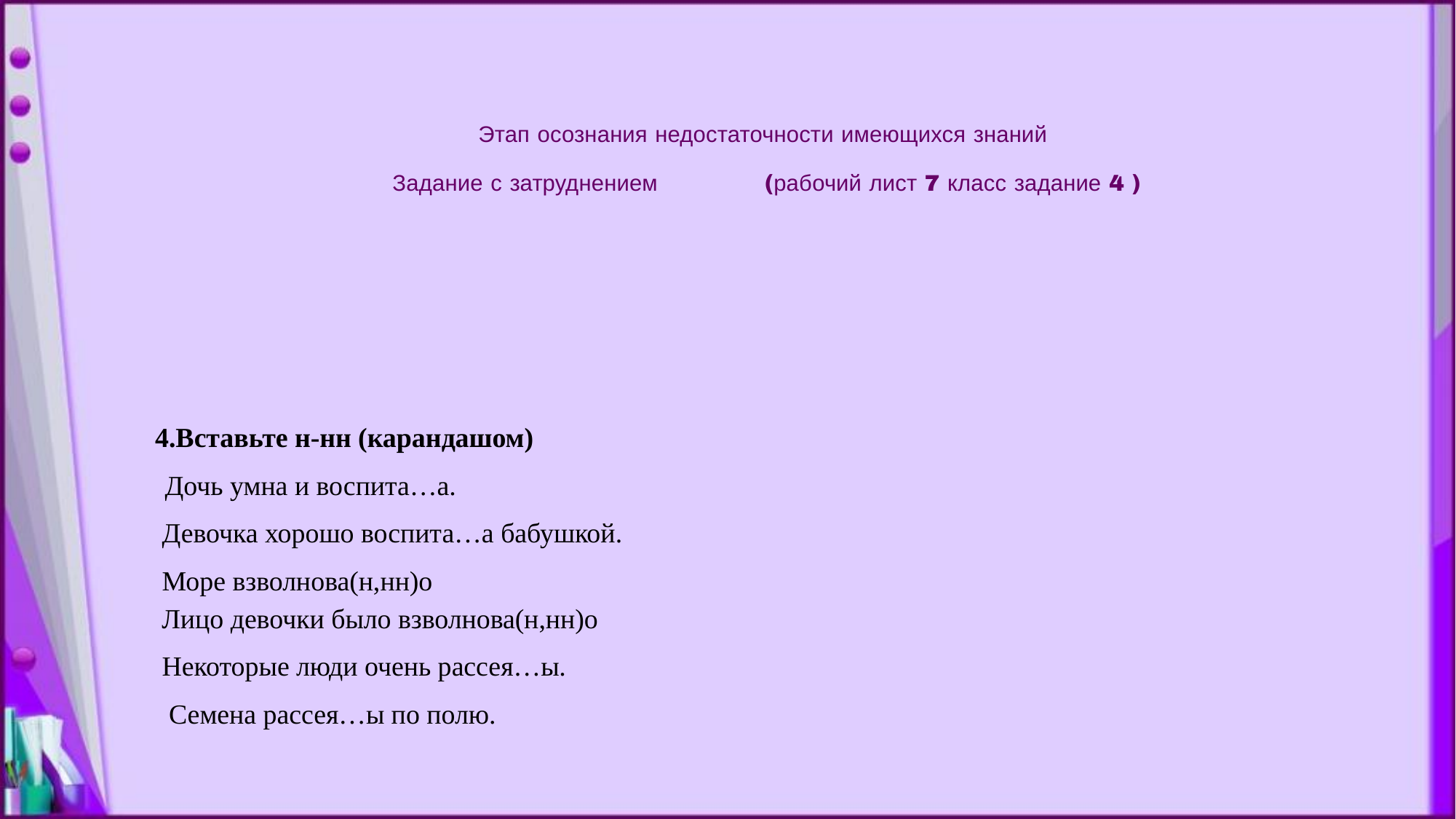

# Этап осознания недостаточности имеющихся знаний Задание с затруднением              (рабочий лист 7 класс задание 4 )

   4.Вставьте н-нн (карандашом)
       Дочь умна и воспита…а.
    Девочка хорошо воспита…а бабушкой.
    Море взволнова(н,нн)о
    Лицо девочки было взволнова(н,нн)о
    Некоторые люди очень рассея…ы.
     Семена рассея…ы по полю.